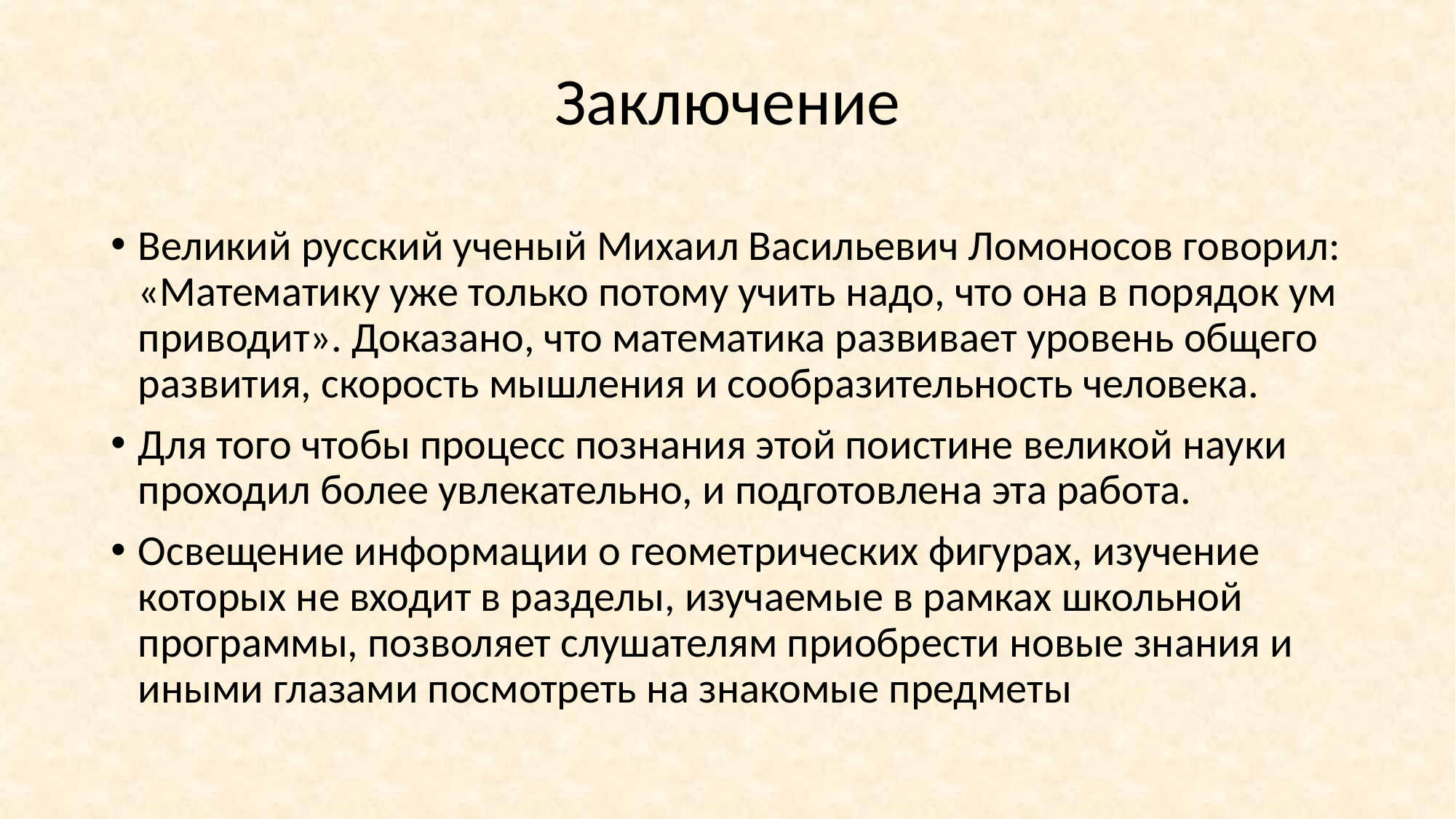

# Заключение
Великий русский ученый Михаил Васильевич Ломоносов говорил: «Математику уже только потому учить надо, что она в порядок ум приводит». Доказано, что математика развивает уровень общего развития, скорость мышления и сообразительность человека.
Для того чтобы процесс познания этой поистине великой науки проходил более увлекательно, и подготовлена эта работа.
Освещение информации о геометрических фигурах, изучение которых не входит в разделы, изучаемые в рамках школьной программы, позволяет слушателям приобрести новые знания и иными глазами посмотреть на знакомые предметы